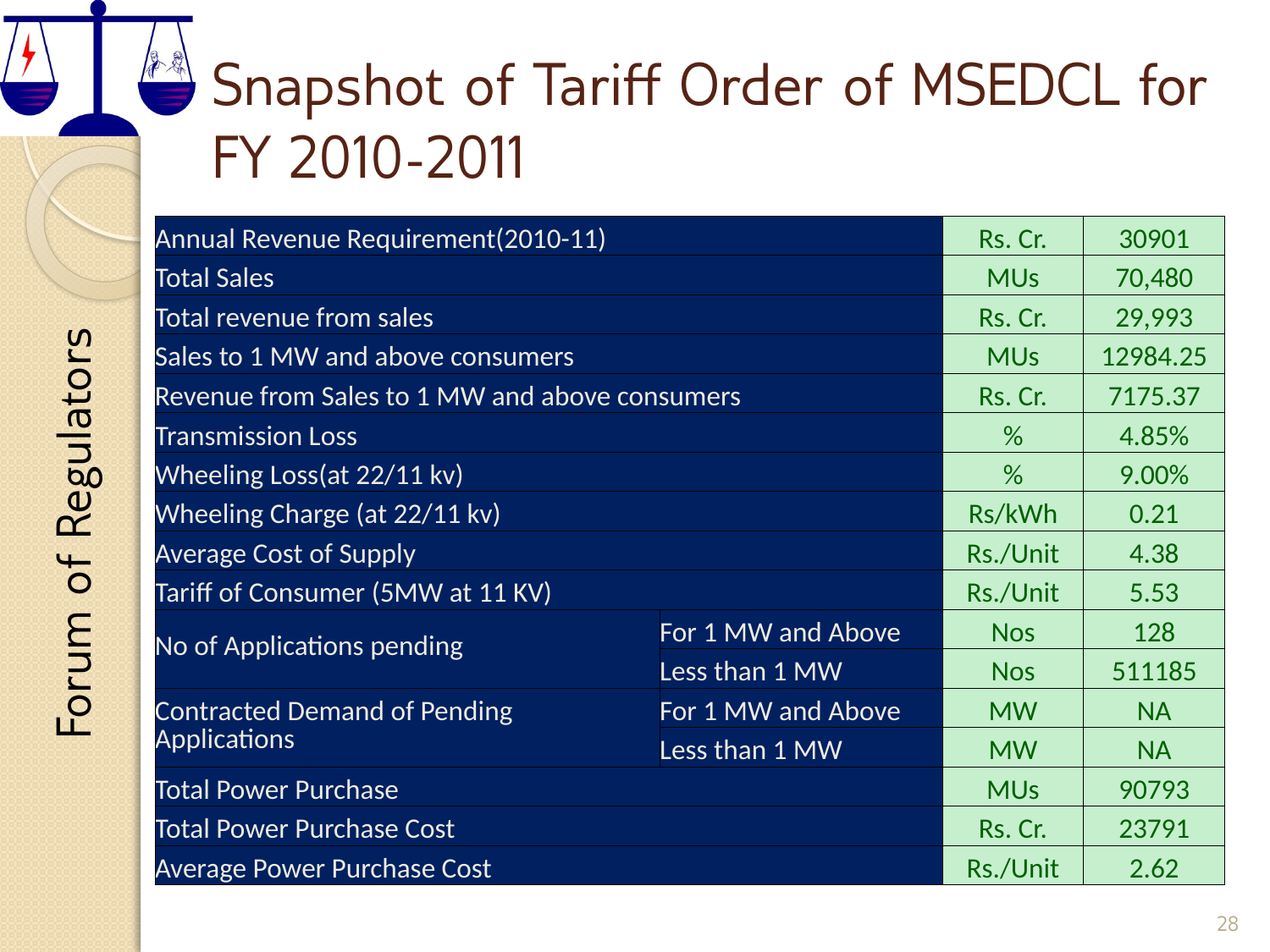

# Snapshot of Tariff Order of MSEDCL for FY 2010-2011
| Annual Revenue Requirement(2010-11) |  | Rs. Cr. | 30901 |
| --- | --- | --- | --- |
| Total Sales |  | MUs | 70,480 |
| Total revenue from sales |  | Rs. Cr. | 29,993 |
| Sales to 1 MW and above consumers |  | MUs | 12984.25 |
| Revenue from Sales to 1 MW and above consumers |  | Rs. Cr. | 7175.37 |
| Transmission Loss |  | % | 4.85% |
| Wheeling Loss(at 22/11 kv) |  | % | 9.00% |
| Wheeling Charge (at 22/11 kv) |  | Rs/kWh | 0.21 |
| Average Cost of Supply |  | Rs./Unit | 4.38 |
| Tariff of Consumer (5MW at 11 KV) |  | Rs./Unit | 5.53 |
| No of Applications pending | For 1 MW and Above | Nos | 128 |
|  | Less than 1 MW | Nos | 511185 |
| Contracted Demand of Pending Applications | For 1 MW and Above | MW | NA |
|  | Less than 1 MW | MW | NA |
| Total Power Purchase |  | MUs | 90793 |
| Total Power Purchase Cost |  | Rs. Cr. | 23791 |
| Average Power Purchase Cost |  | Rs./Unit | 2.62 |
28